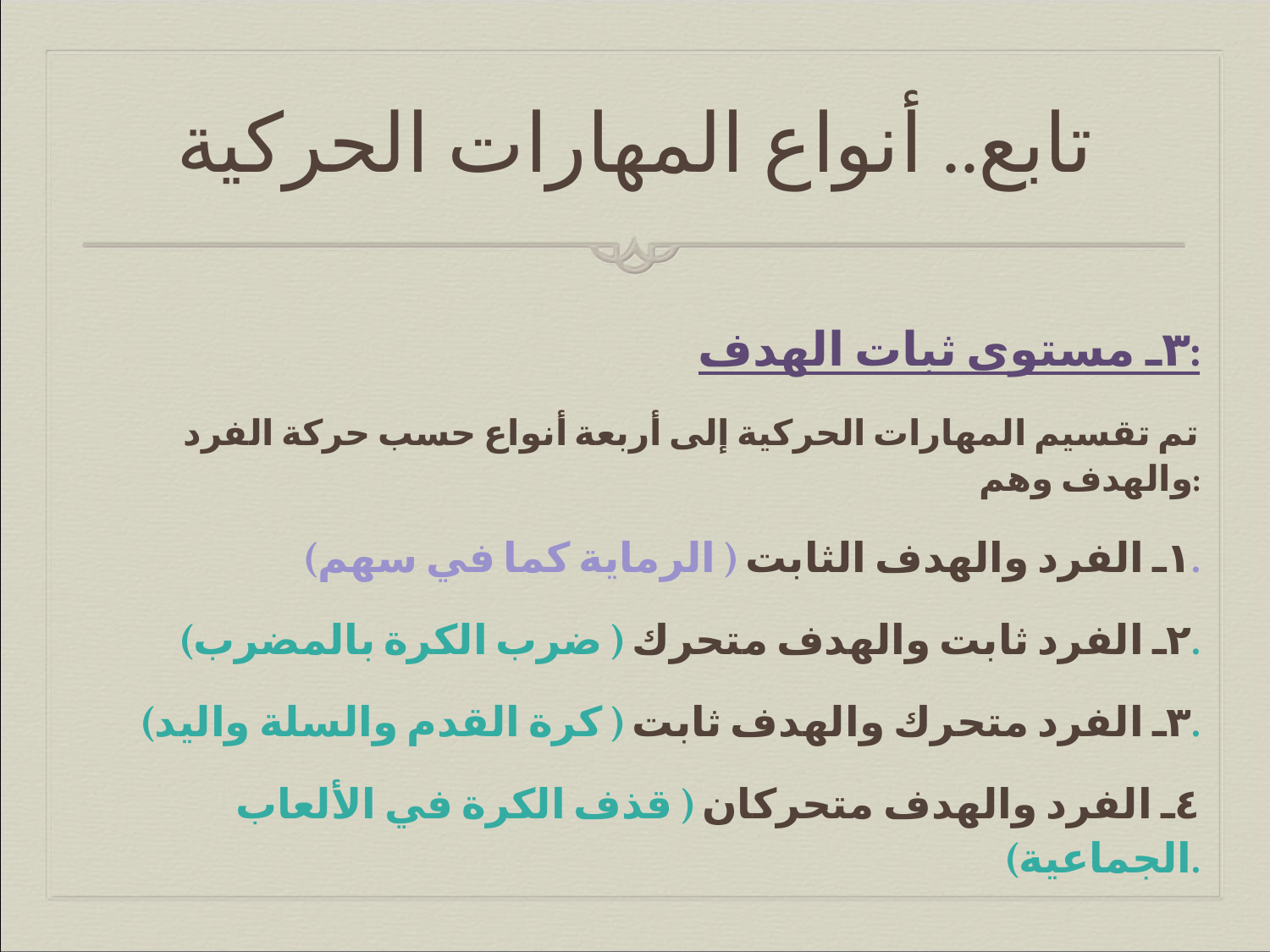

تابع.. أنواع المهارات الحركية
٣ـ مستوى ثبات الهدف:
تم تقسيم المهارات الحركية إلى أربعة أنواع حسب حركة الفرد والهدف وهم:
١ـ الفرد والهدف الثابت ( الرماية كما في سهم).
٢ـ الفرد ثابت والهدف متحرك ( ضرب الكرة بالمضرب).
٣ـ الفرد متحرك والهدف ثابت ( كرة القدم والسلة واليد).
٤ـ الفرد والهدف متحركان ( قذف الكرة في الألعاب الجماعية).